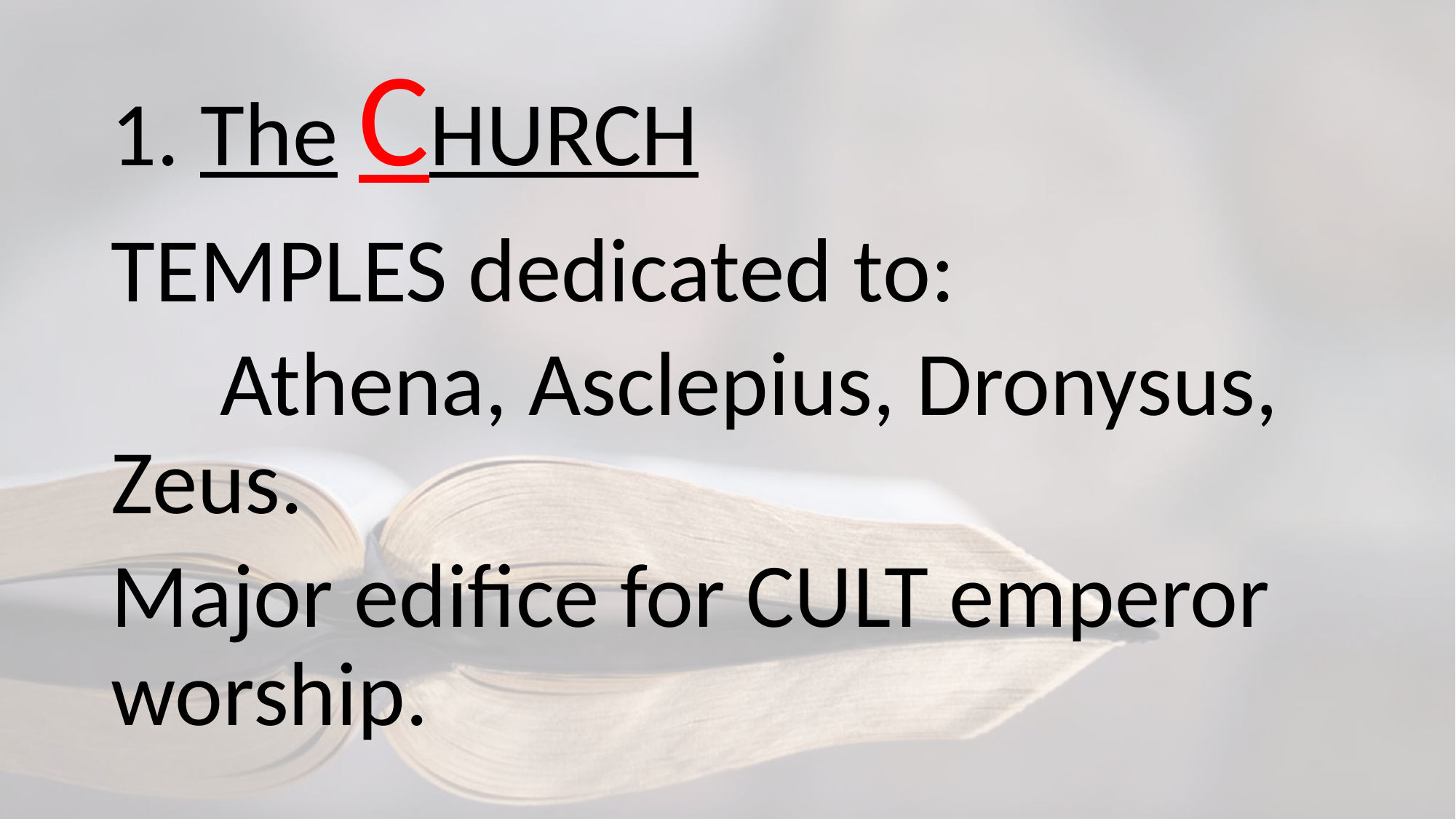

# 1. The CHURCH
TEMPLES dedicated to:
	Athena, Asclepius, Dronysus, 	Zeus.
Major edifice for CULT emperor worship.